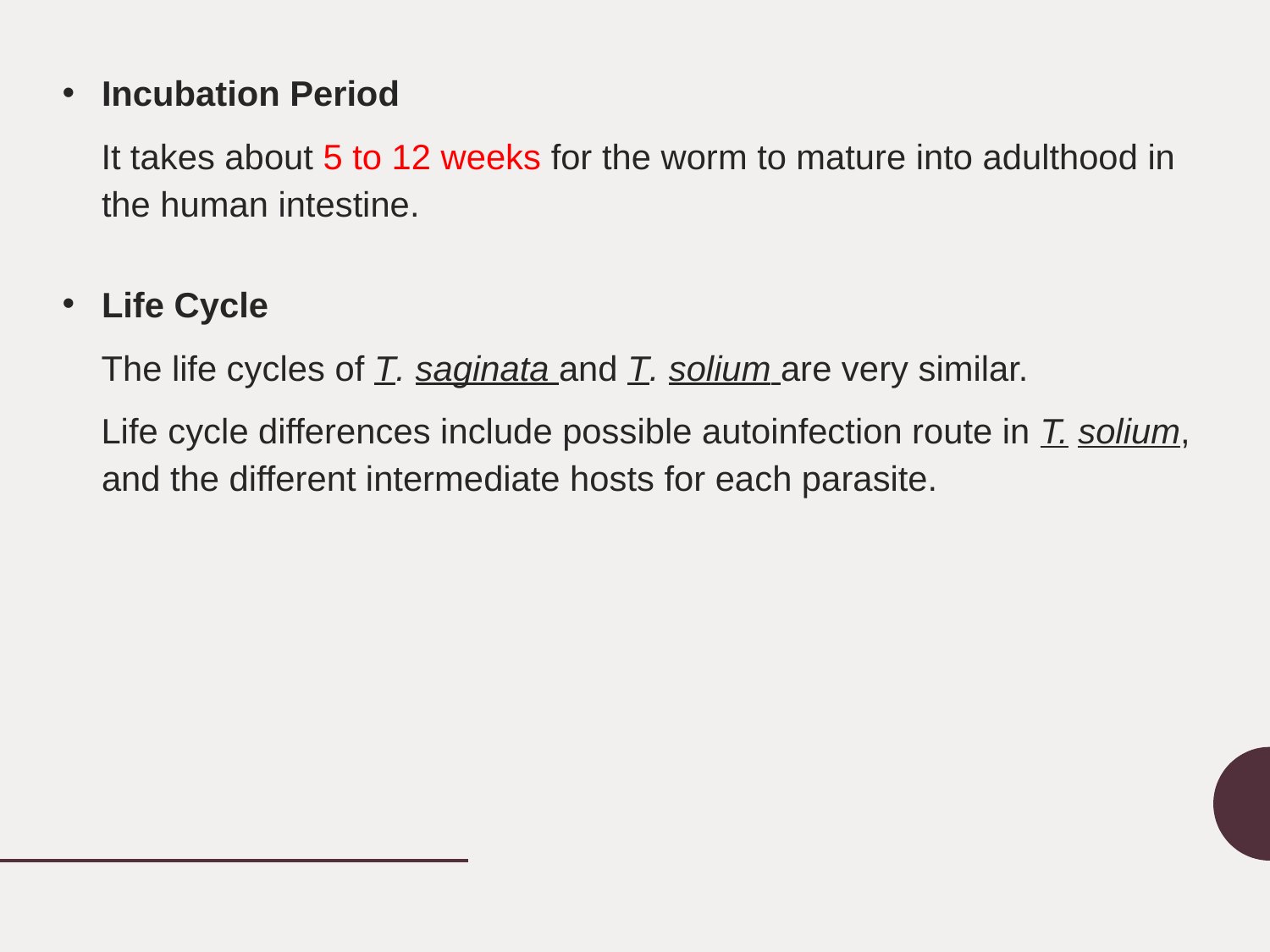

Incubation Period
    It takes about 5 to 12 weeks for the worm to mature into adulthood in the human intestine.

Life Cycle
    The life cycles of T. saginata and T. solium are very similar.
    Life cycle differences include possible autoinfection route in T. solium, and the different intermediate hosts for each parasite.